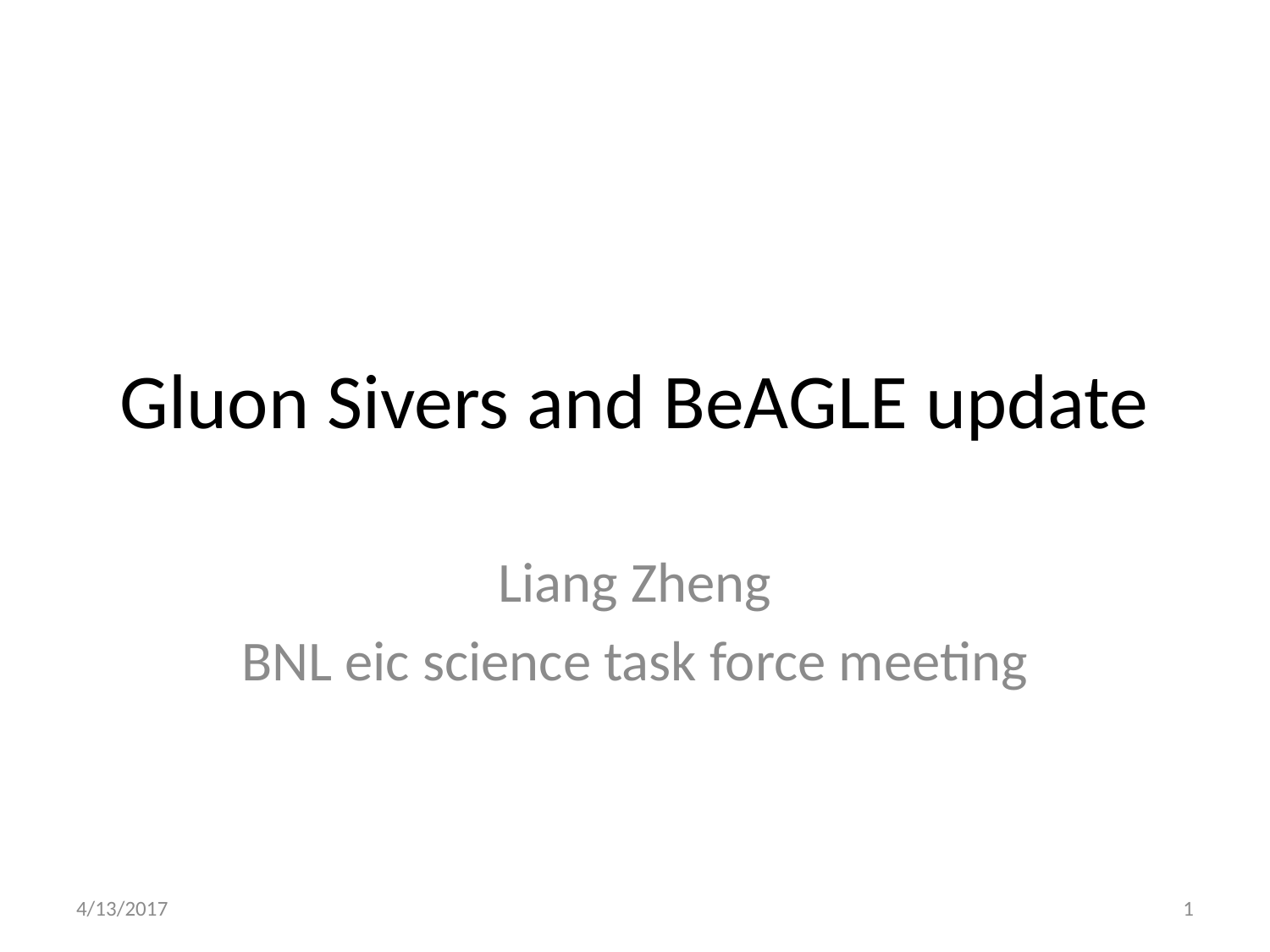

# Gluon Sivers and BeAGLE update
Liang Zheng
BNL eic science task force meeting
4/13/2017
1